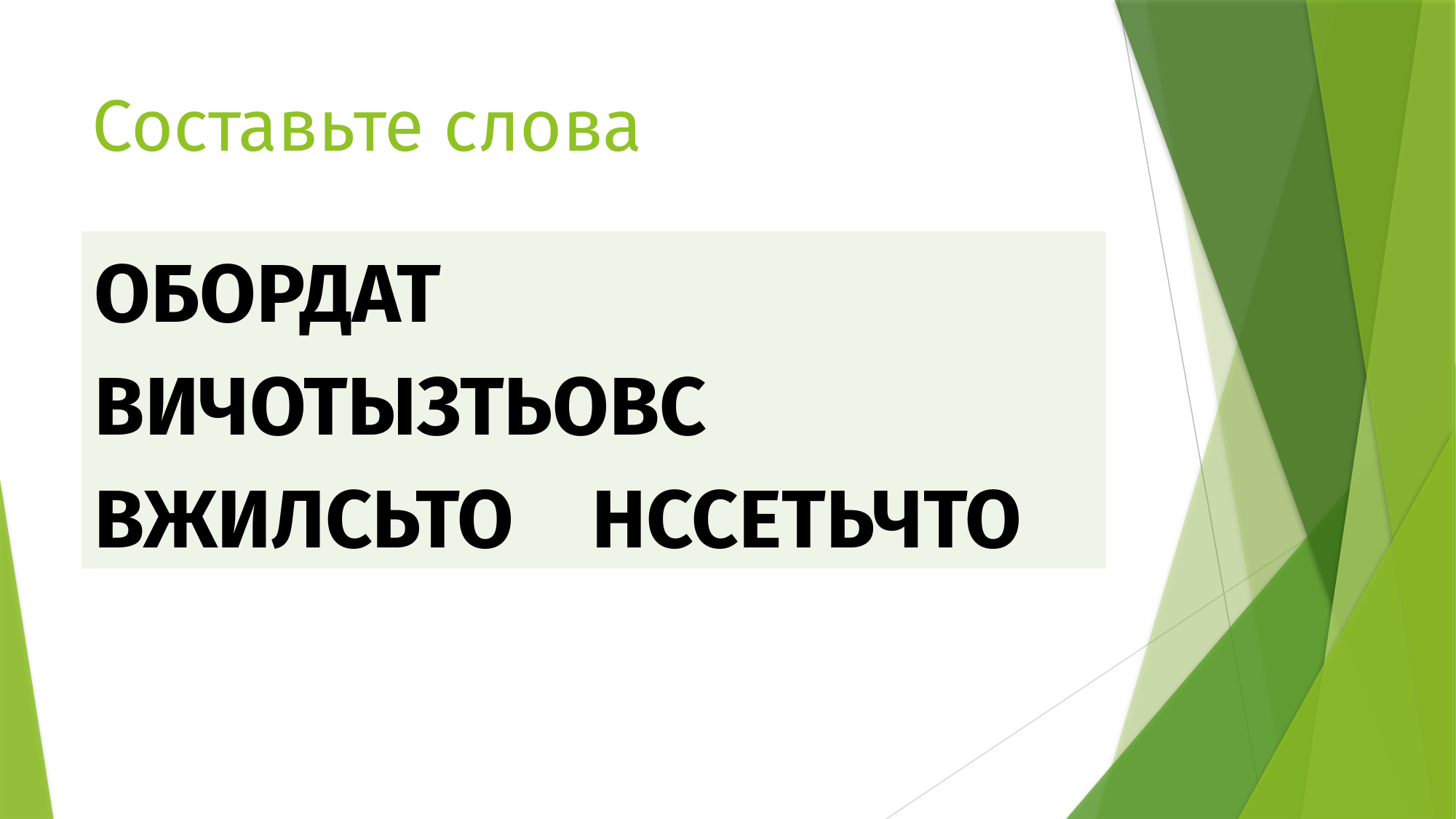

# Составьте слова
| ОБОРДАТ ВИЧОТЫЗТЬОВС ВЖИЛСЬТО НССЕТЬЧТО |
| --- |